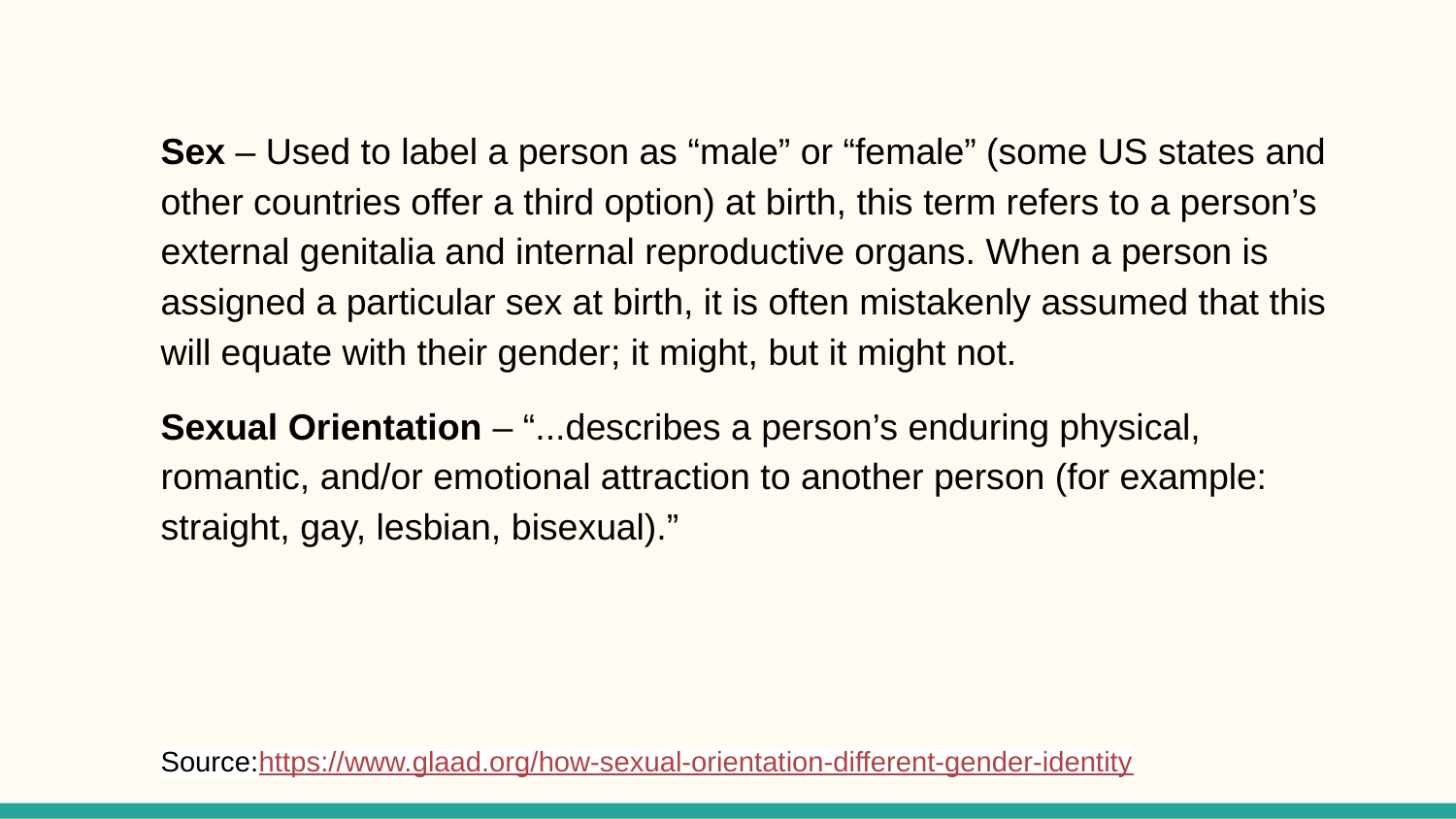

Sex – Used to label a person as “male” or “female” (some US states and other countries offer a third option) at birth, this term refers to a person’s external genitalia and internal reproductive organs. When a person is assigned a particular sex at birth, it is often mistakenly assumed that this will equate with their gender; it might, but it might not.
Sexual Orientation – “...describes a person’s enduring physical, romantic, and/or emotional attraction to another person (for example: straight, gay, lesbian, bisexual).”

Source:https://www.glaad.org/how-sexual-orientation-different-gender-identity